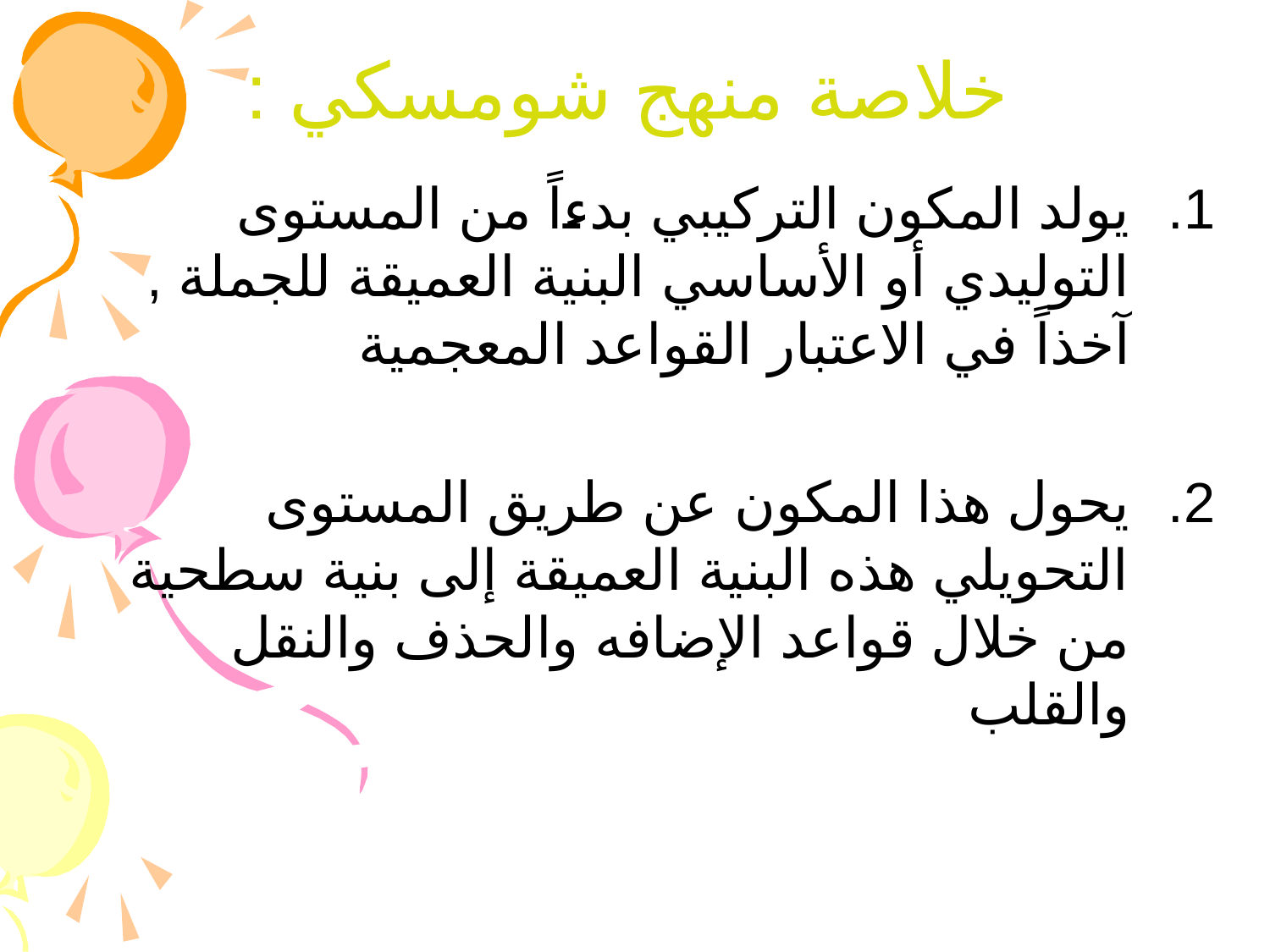

# خلاصة منهج شومسكي :
يولد المكون التركيبي بدءاً من المستوى التوليدي أو الأساسي البنية العميقة للجملة , آخذاً في الاعتبار القواعد المعجمية

يحول هذا المكون عن طريق المستوى التحويلي هذه البنية العميقة إلى بنية سطحية من خلال قواعد الإضافه والحذف والنقل والقلب